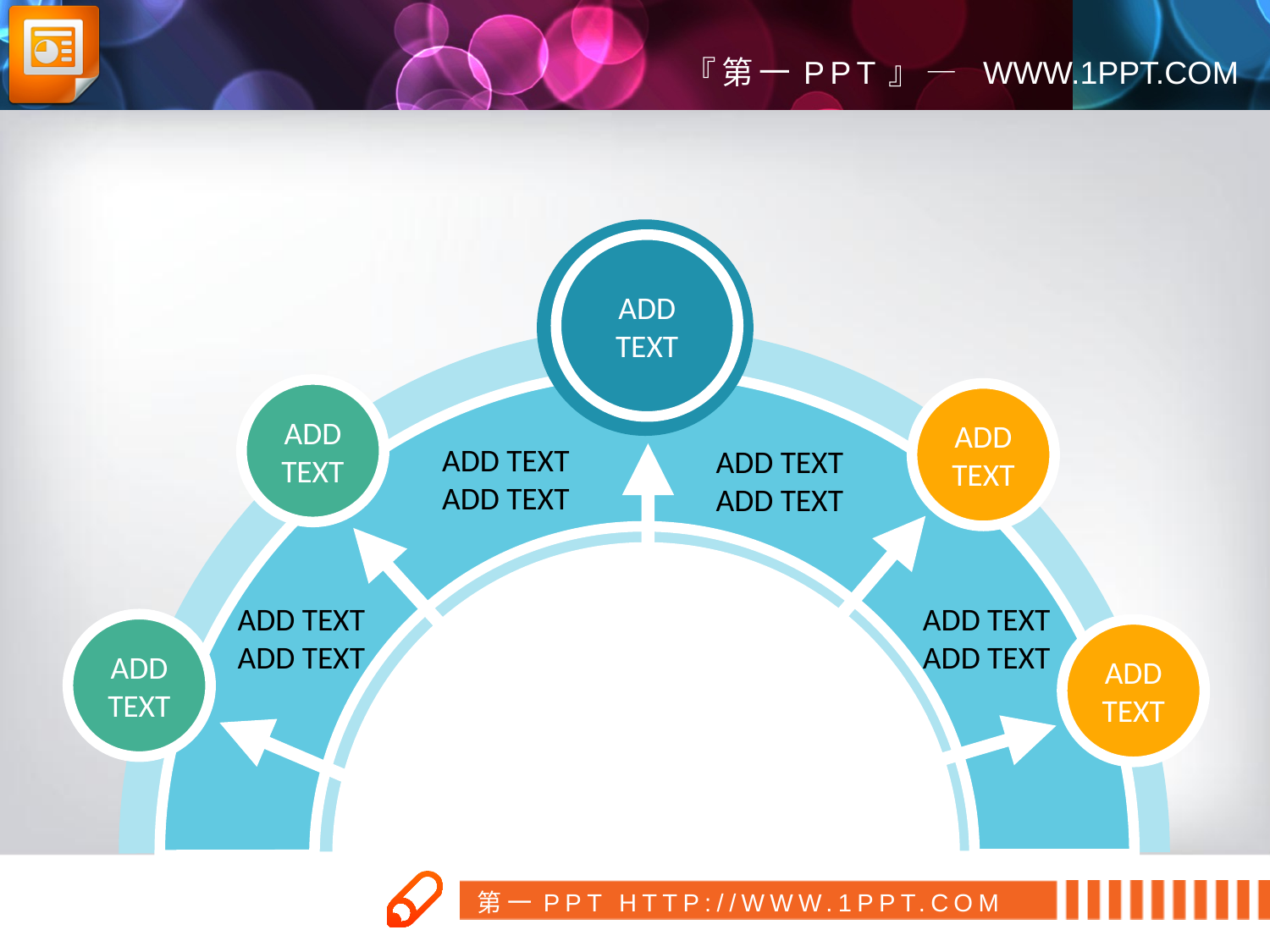

ADD
TEXT

ADD
TEXT
ADD
TEXT

ADD
TEXT
ADD
TEXT

ADD TEXT
ADD TEXT
ADD TEXT
ADD TEXT
ADD TEXT
ADD TEXT
ADD TEXT
ADD TEXT